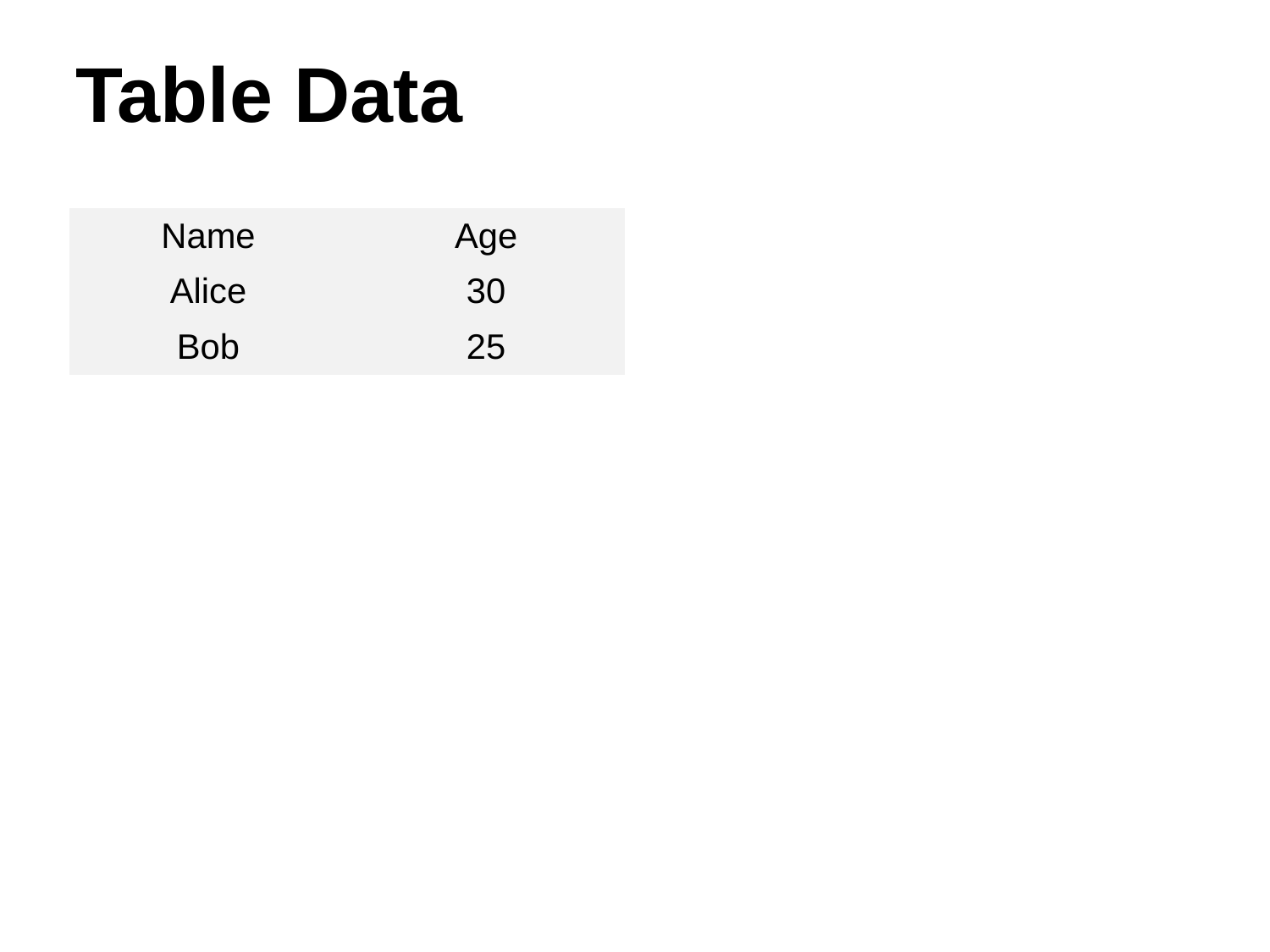

# Table Data
| Name | Age |
| --- | --- |
| Alice | 30 |
| Bob | 25 |